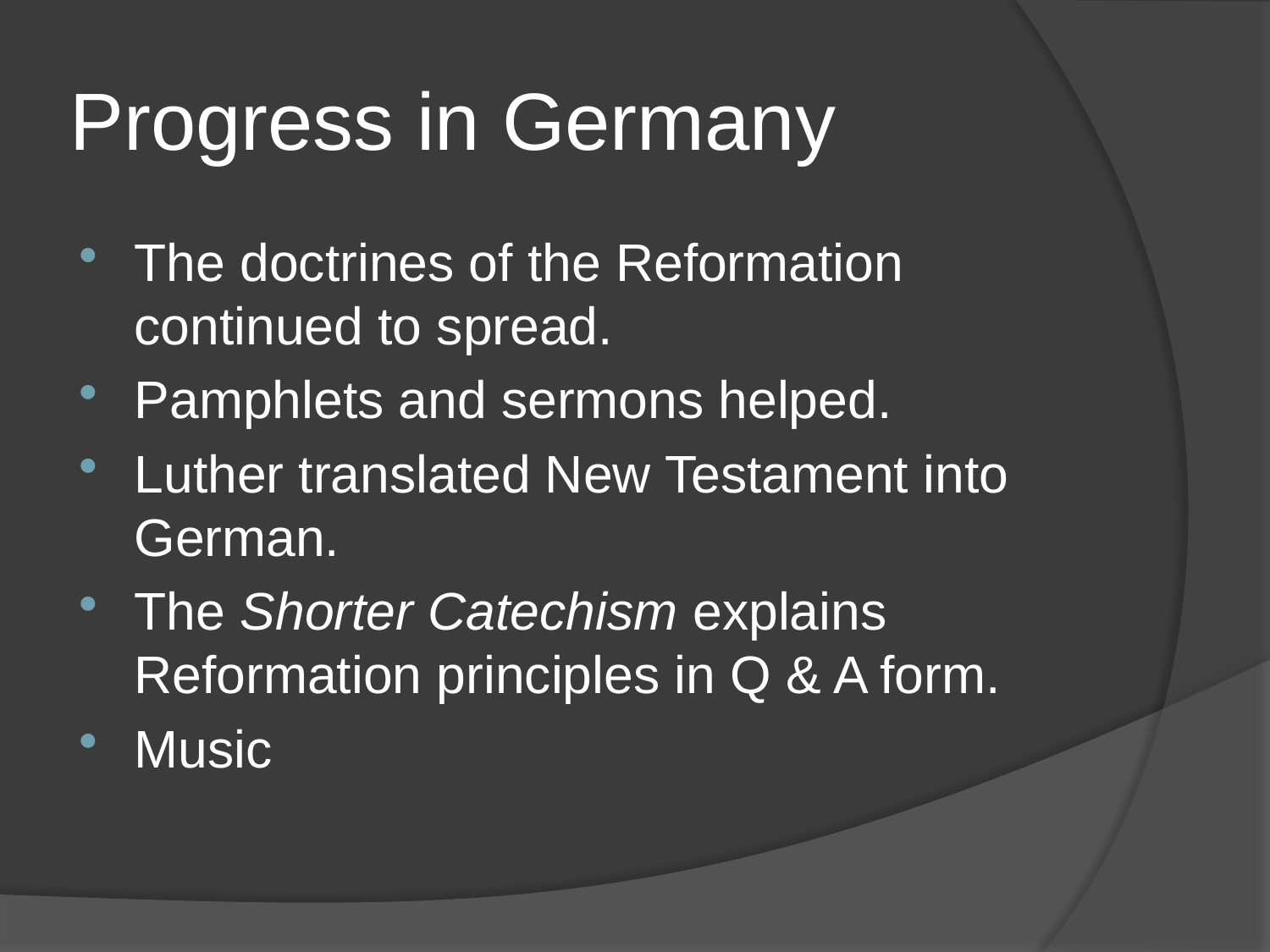

# Progress in Germany
The doctrines of the Reformation continued to spread.
Pamphlets and sermons helped.
Luther translated New Testament into German.
The Shorter Catechism explains Reformation principles in Q & A form.
Music